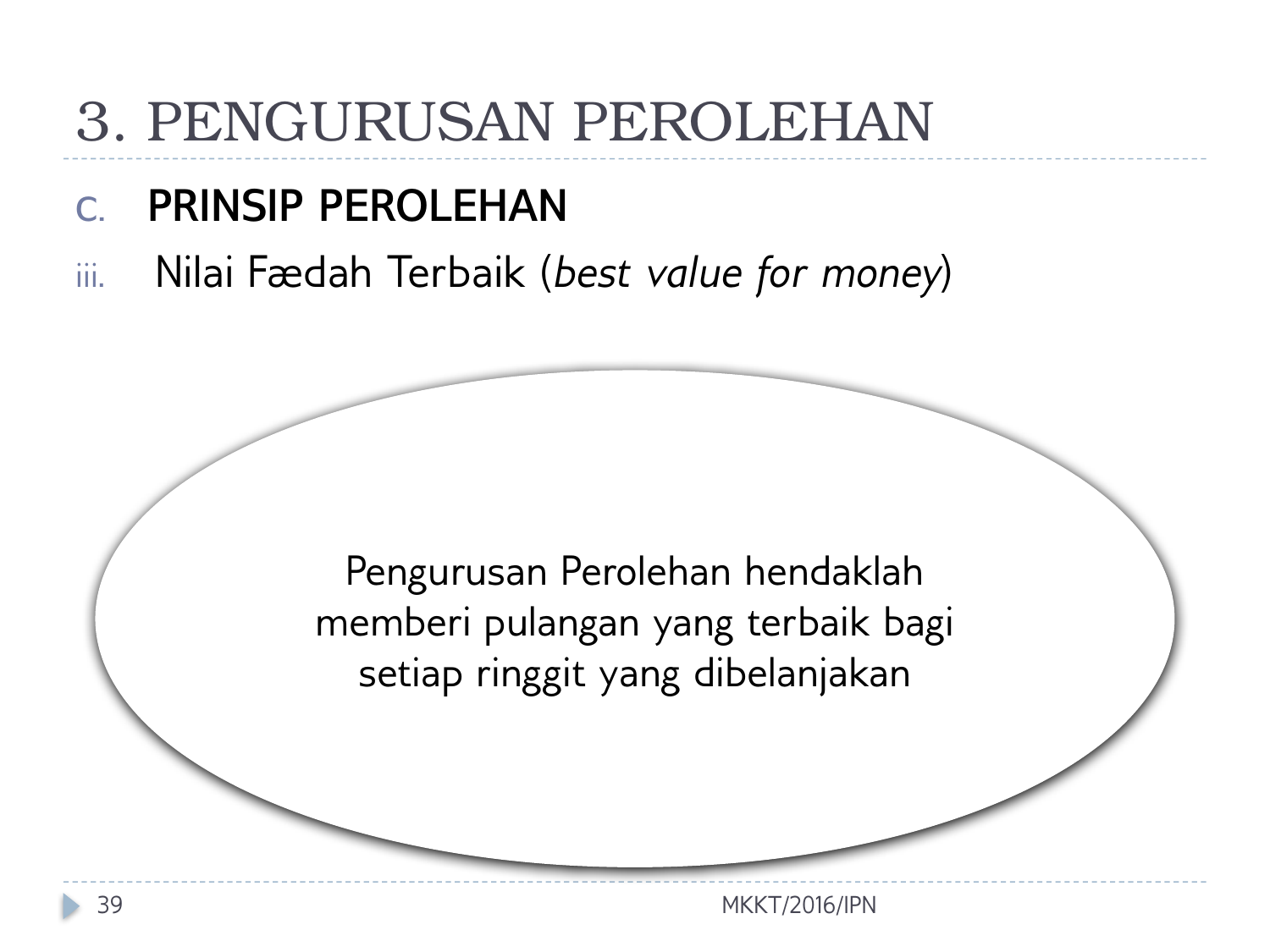

# 3. PENGURUSAN PEROLEHAN
PRINSIP PEROLEHAN
Nilai Faedah Terbaik (best value for money)
Pengurusan Perolehan hendaklah memberi pulangan yang terbaik bagi setiap ringgit yang dibelanjakan
39
MKKT/2016/IPN